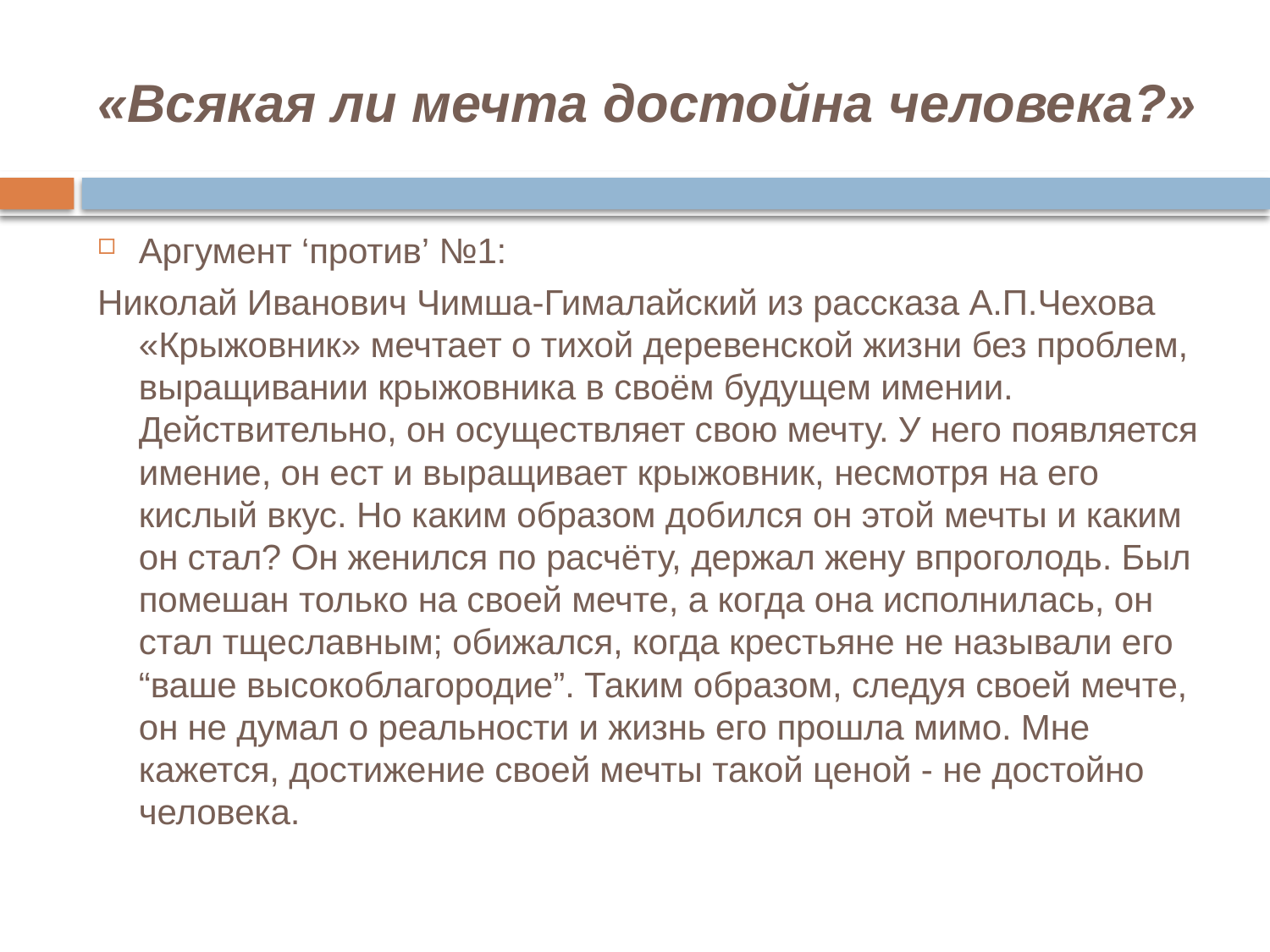

# «Всякая ли мечта достойна человека?»
Аргумент ‘против’ №1:
Николай Иванович Чимша-Гималайский из рассказа А.П.Чехова «Крыжовник» мечтает о тихой деревенской жизни без проблем, выращивании крыжовника в своём будущем имении. Действительно, он осуществляет свою мечту. У него появляется имение, он ест и выращивает крыжовник, несмотря на его кислый вкус. Но каким образом добился он этой мечты и каким он стал? Он женился по расчёту, держал жену впроголодь. Был помешан только на своей мечте, а когда она исполнилась, он стал тщеславным; обижался, когда крестьяне не называли его “ваше высокоблагородие”. Таким образом, следуя своей мечте, он не думал о реальности и жизнь его прошла мимо. Мне кажется, достижение своей мечты такой ценой - не достойно человека.